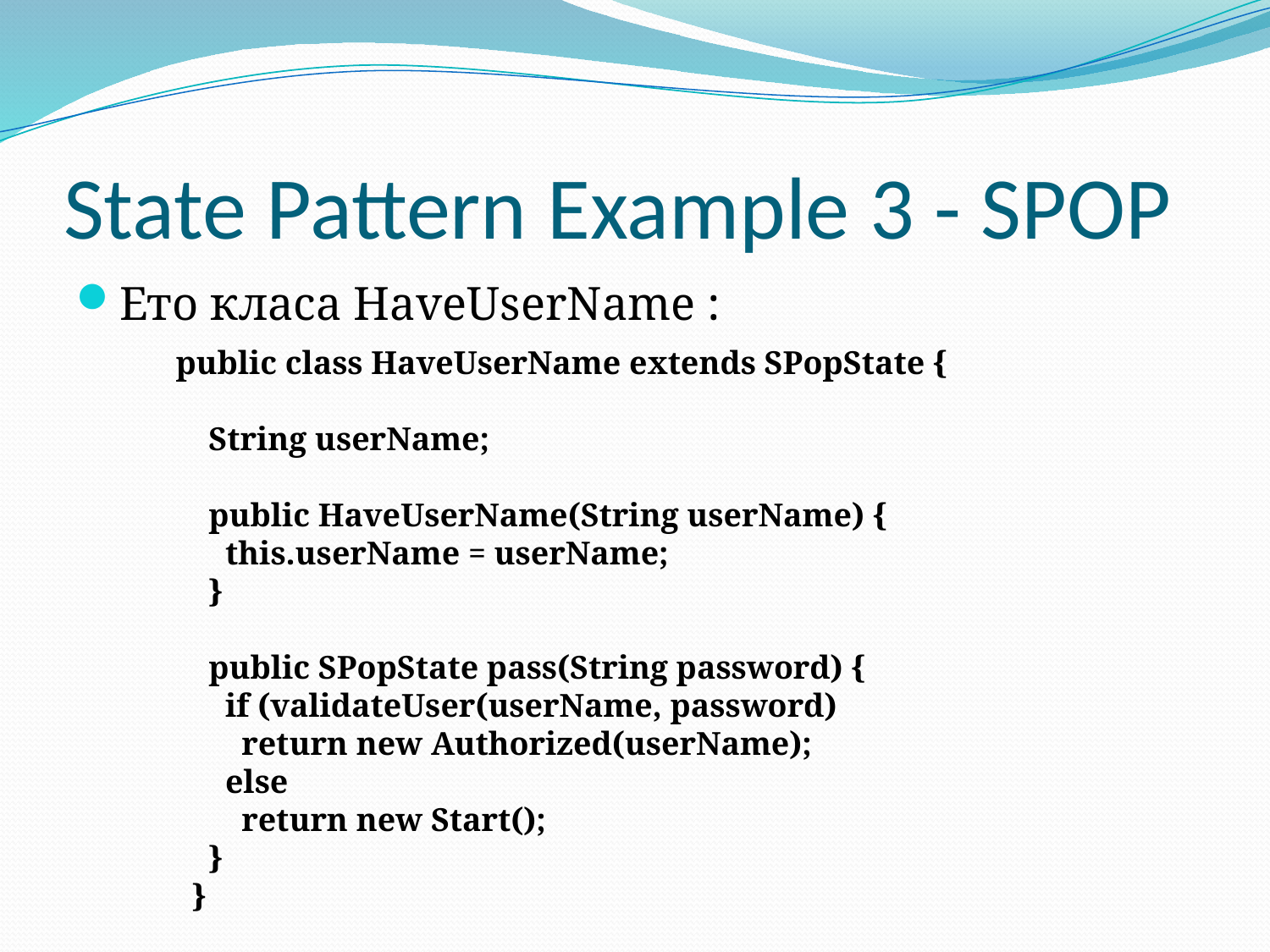

# State Pattern Example 3 - SPOP
Ето класа HaveUserName :
 public class HaveUserName extends SPopState {

     String userName;

     public HaveUserName(String userName) {
       this.userName = userName;
     }

     public SPopState pass(String password) {
       if (validateUser(userName, password)
         return new Authorized(userName);
       else
         return new Start();
     }
   }